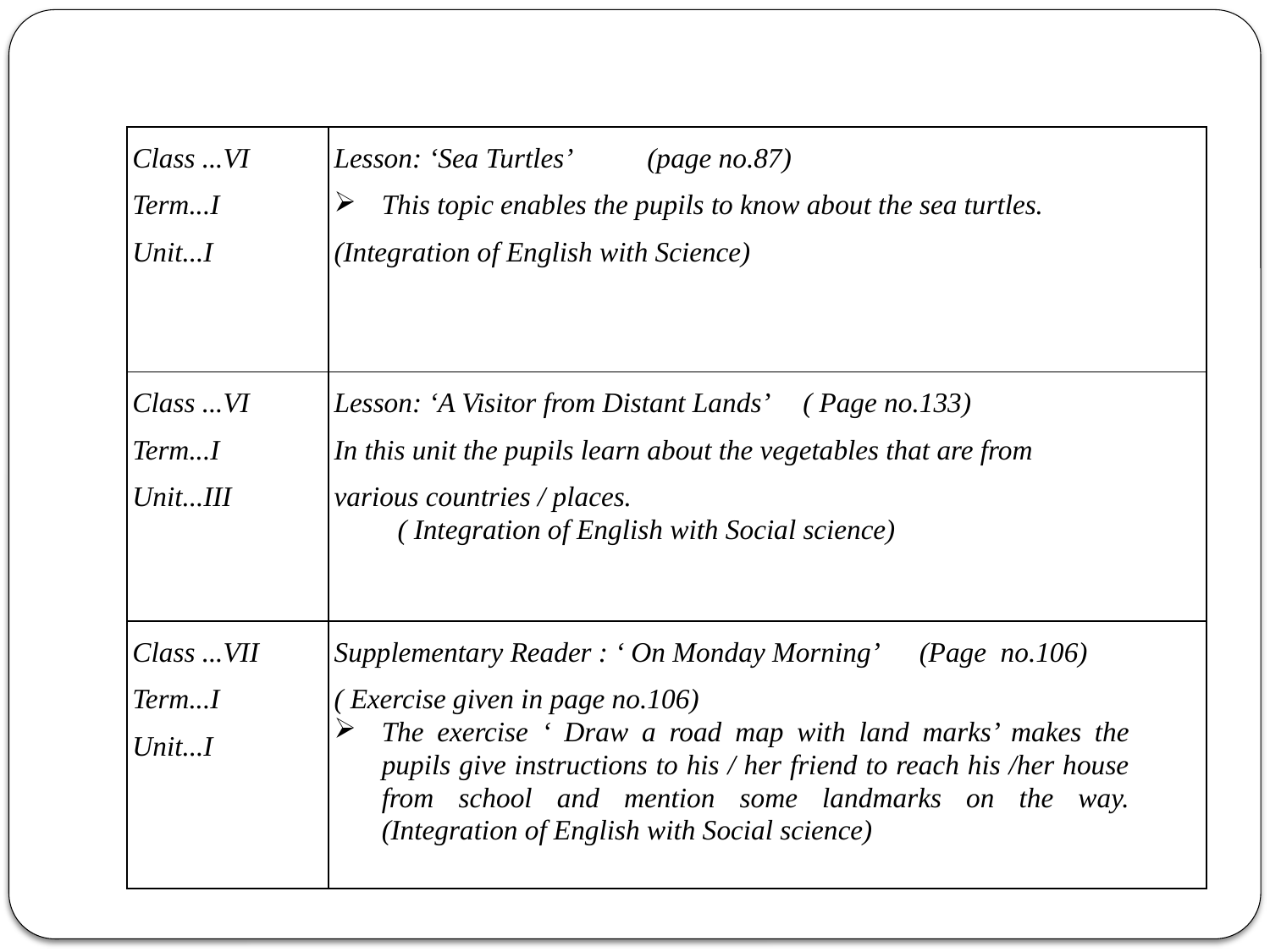

| Class ...VI Term...I Unit...I | Lesson: ‘Sea Turtles’ (page no.87) This topic enables the pupils to know about the sea turtles. (Integration of English with Science) |
| --- | --- |
| Class ...VI Term...I Unit...III | Lesson: ‘A Visitor from Distant Lands’ ( Page no.133) In this unit the pupils learn about the vegetables that are from various countries / places. ( Integration of English with Social science) |
| Class ...VII Term...I Unit...I | Supplementary Reader : ‘ On Monday Morning’ (Page no.106) ( Exercise given in page no.106) The exercise ‘ Draw a road map with land marks’ makes the pupils give instructions to his / her friend to reach his /her house from school and mention some landmarks on the way. (Integration of English with Social science) |